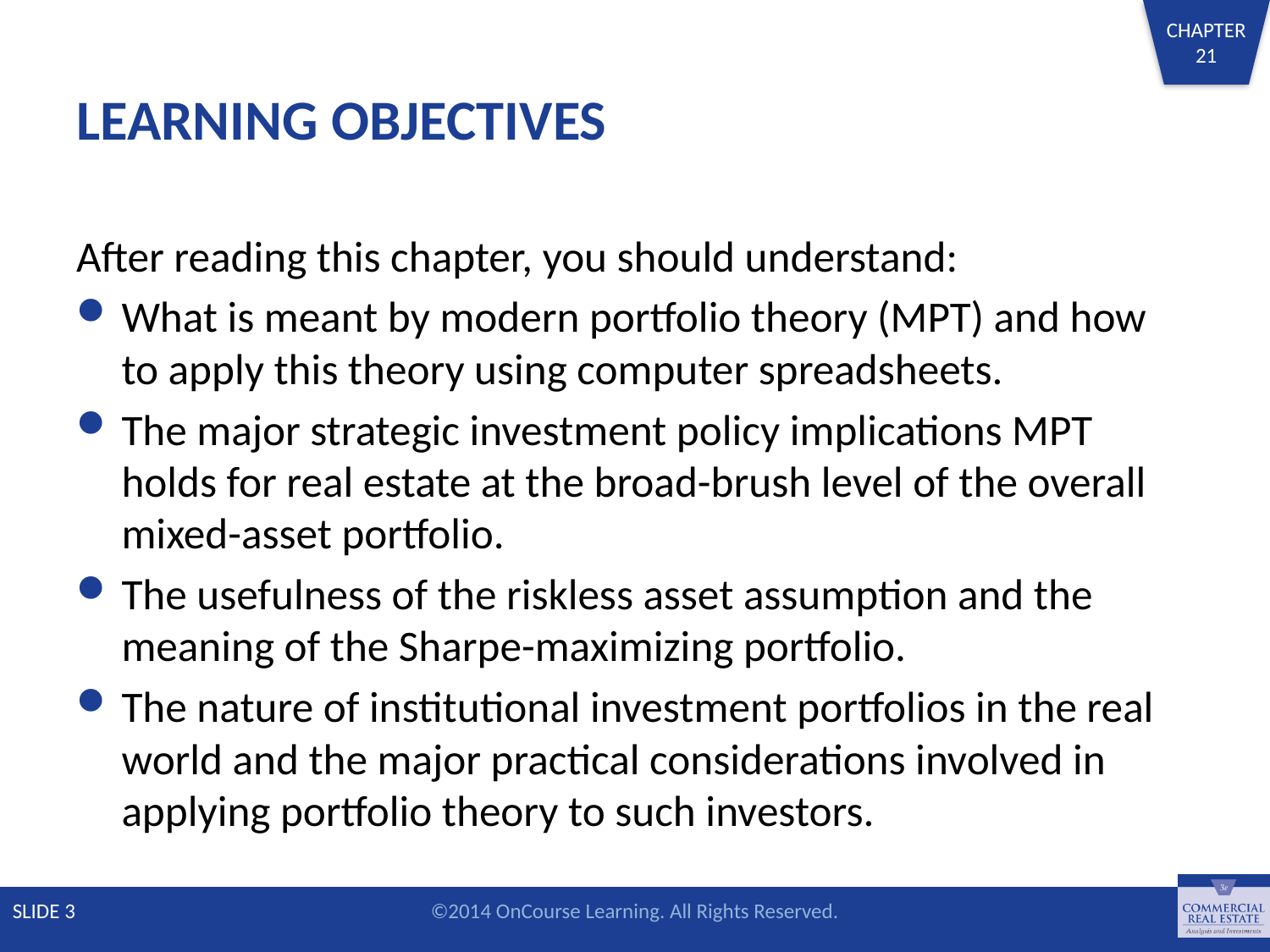

# LEARNING OBJECTIVES
After reading this chapter, you should understand:
What is meant by modern portfolio theory (MPT) and how to apply this theory using computer spreadsheets.
The major strategic investment policy implications MPT holds for real estate at the broad-brush level of the overall mixed-asset portfolio.
The usefulness of the riskless asset assumption and the meaning of the Sharpe-maximizing portfolio.
The nature of institutional investment portfolios in the real world and the major practical considerations involved in applying portfolio theory to such investors.
SLIDE 3